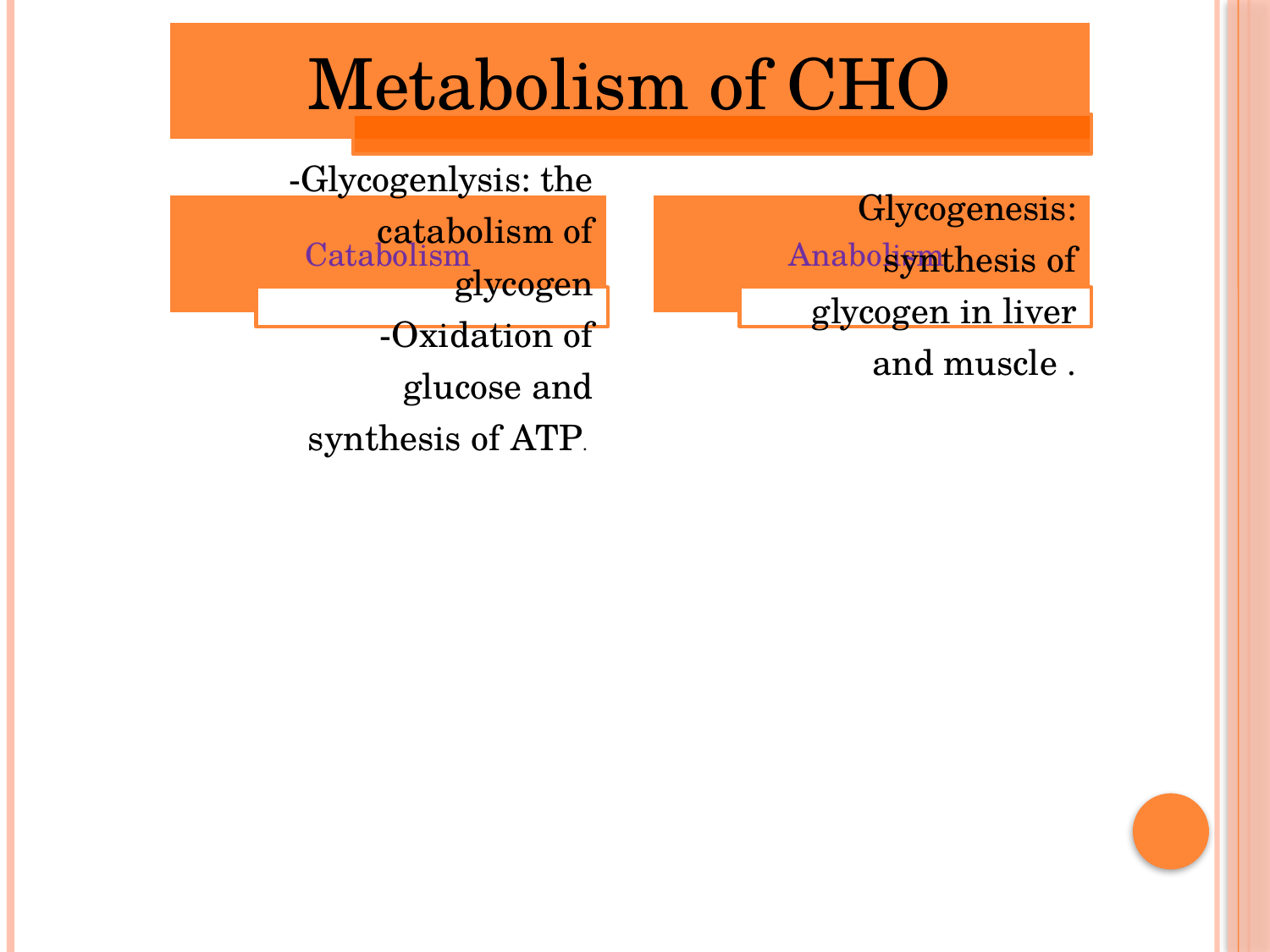

Metabolism of CHO
Catabolism
-Oxidation of glucose and synthesis of ATP.
Anabolism